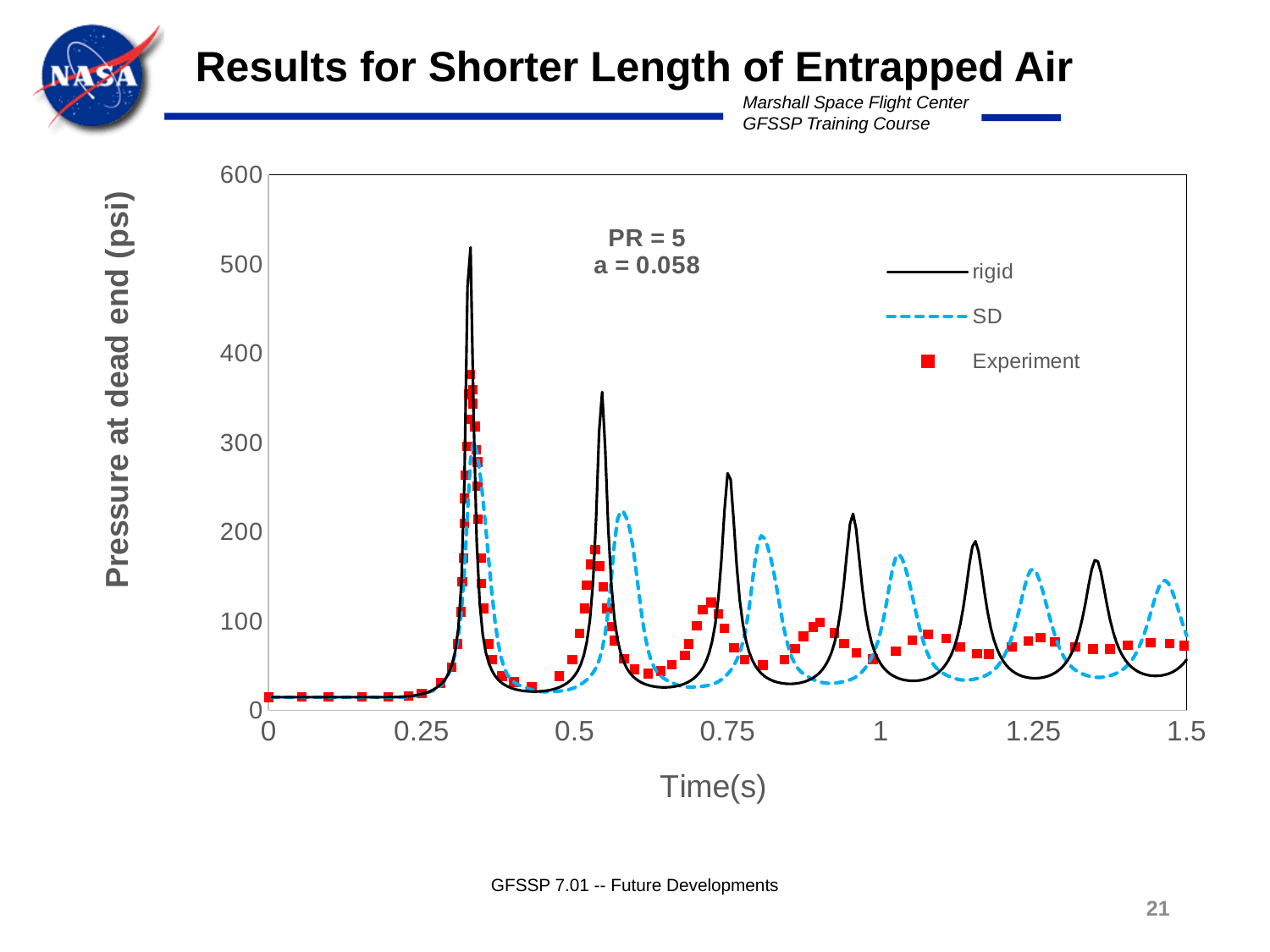

Results for Shorter Length of Entrapped Air

### Chart: PR = 5
a = 0.058

| Category | rigid | SD |  |
|---|---|---|---|
GFSSP 7.01 -- Future Developments
21